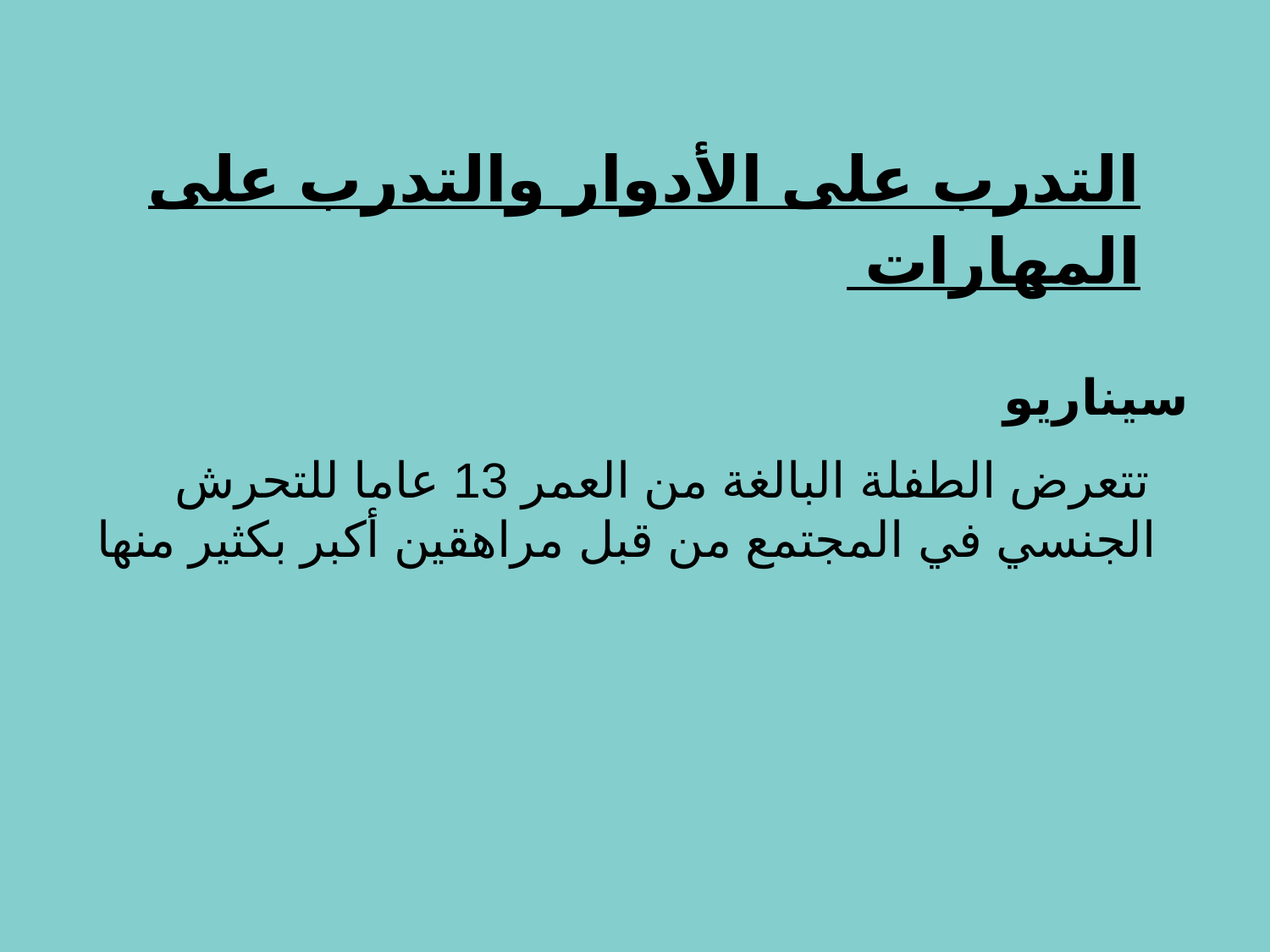

# التدرب على الأدوار والتدرب على المهارات

سيناريو
    تتعرض الطفلة البالغة من العمر 13 عاما للتحرش الجنسي في المجتمع من قبل مراهقين أكبر بكثير منها